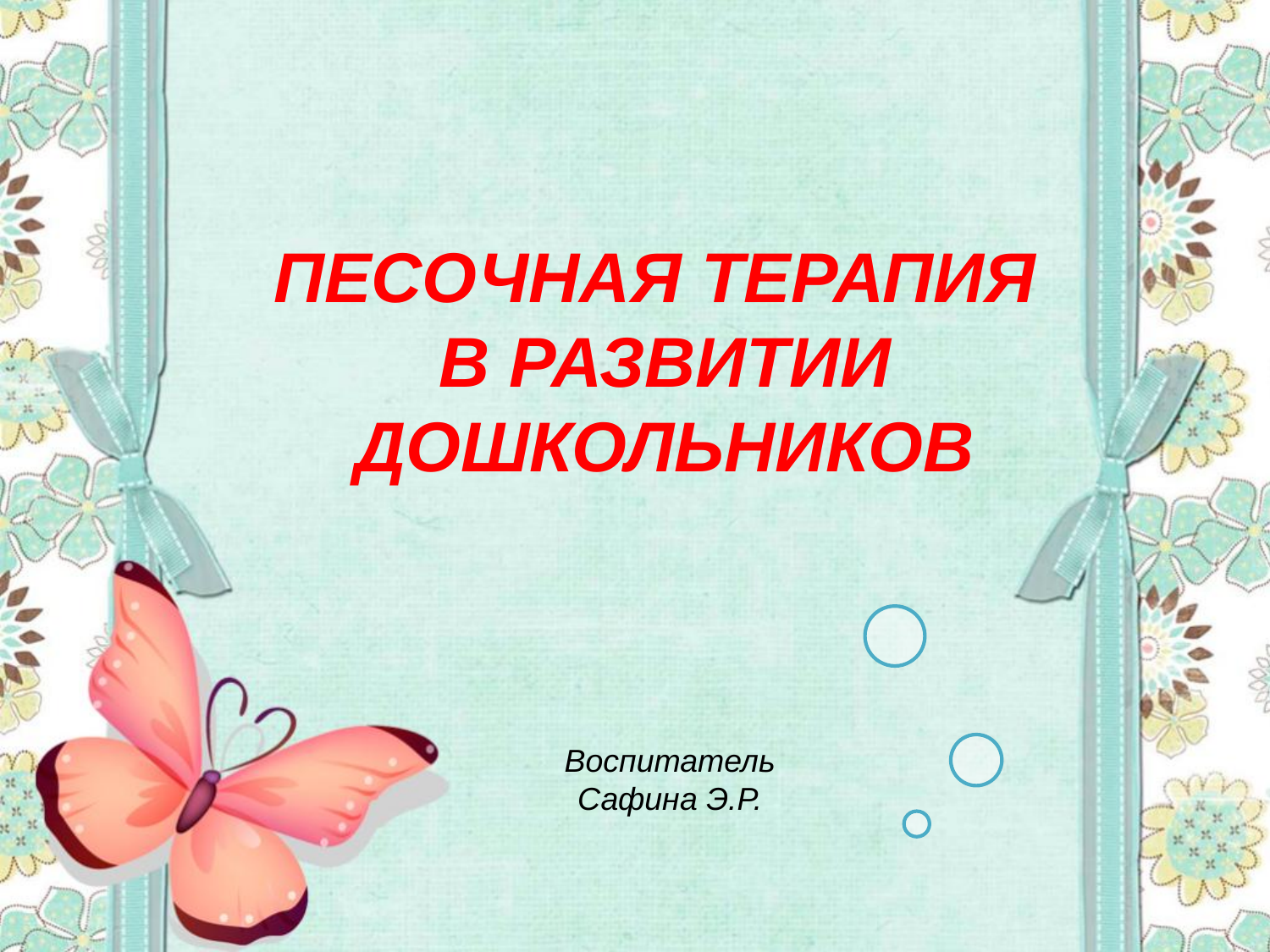

ПЕСОЧНАЯ ТЕРАПИЯ
В РАЗВИТИИ ДОШКОЛЬНИКОВ

Воспитатель
Сафина Э.Р.